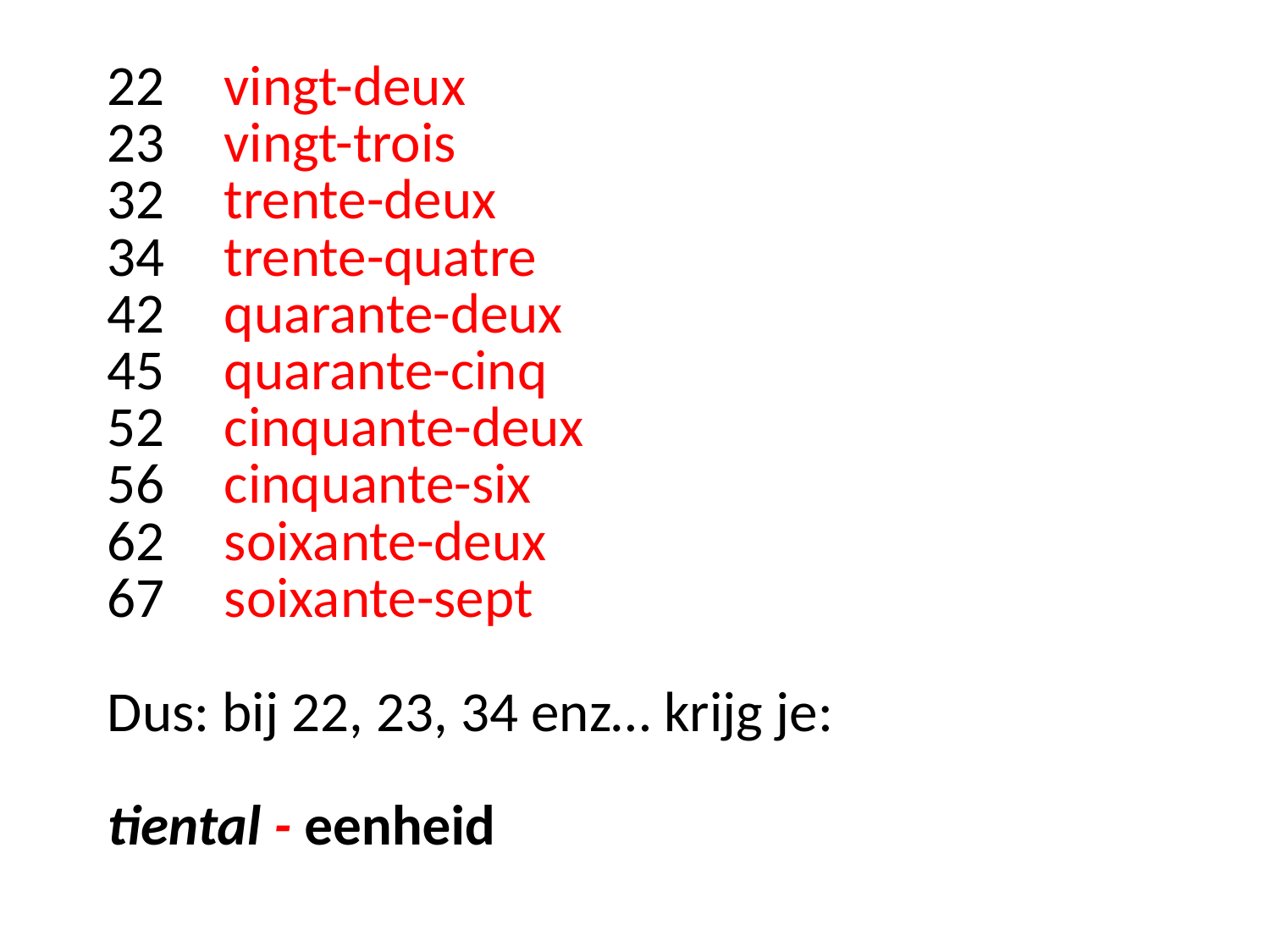

22		vingt-deux
23		vingt-trois
32		trente-deux
34		trente-quatre
42		quarante-deux
45		quarante-cinq
52		cinquante-deux
56		cinquante-six
62		soixante-deux
67		soixante-sept

Dus: bij 22, 23, 34 enz… krijg je:

tiental - eenheid